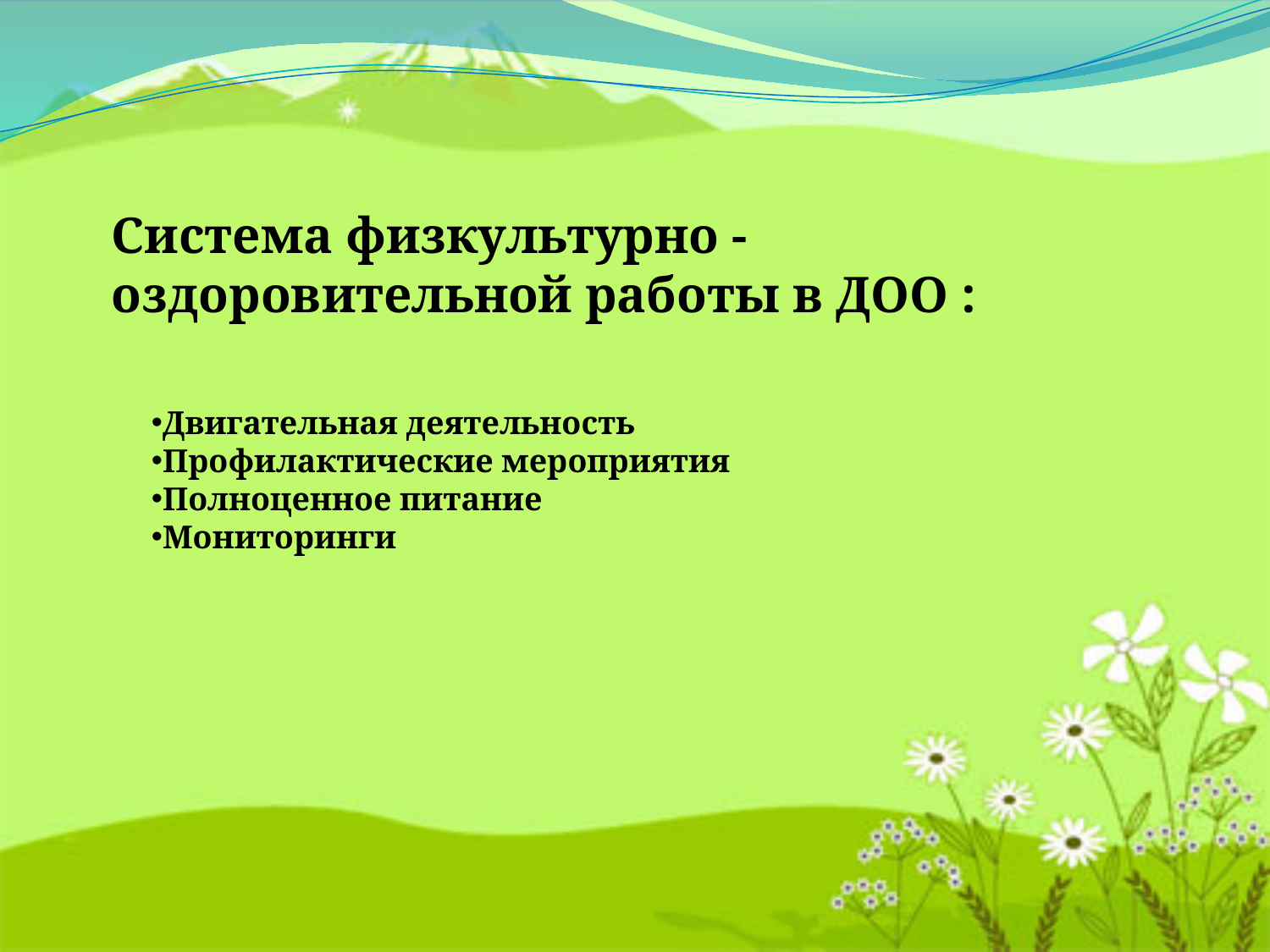

Система физкультурно - оздоровительной работы в ДОО :
Двигательная деятельность
Профилактические мероприятия
Полноценное питание
Мониторинги